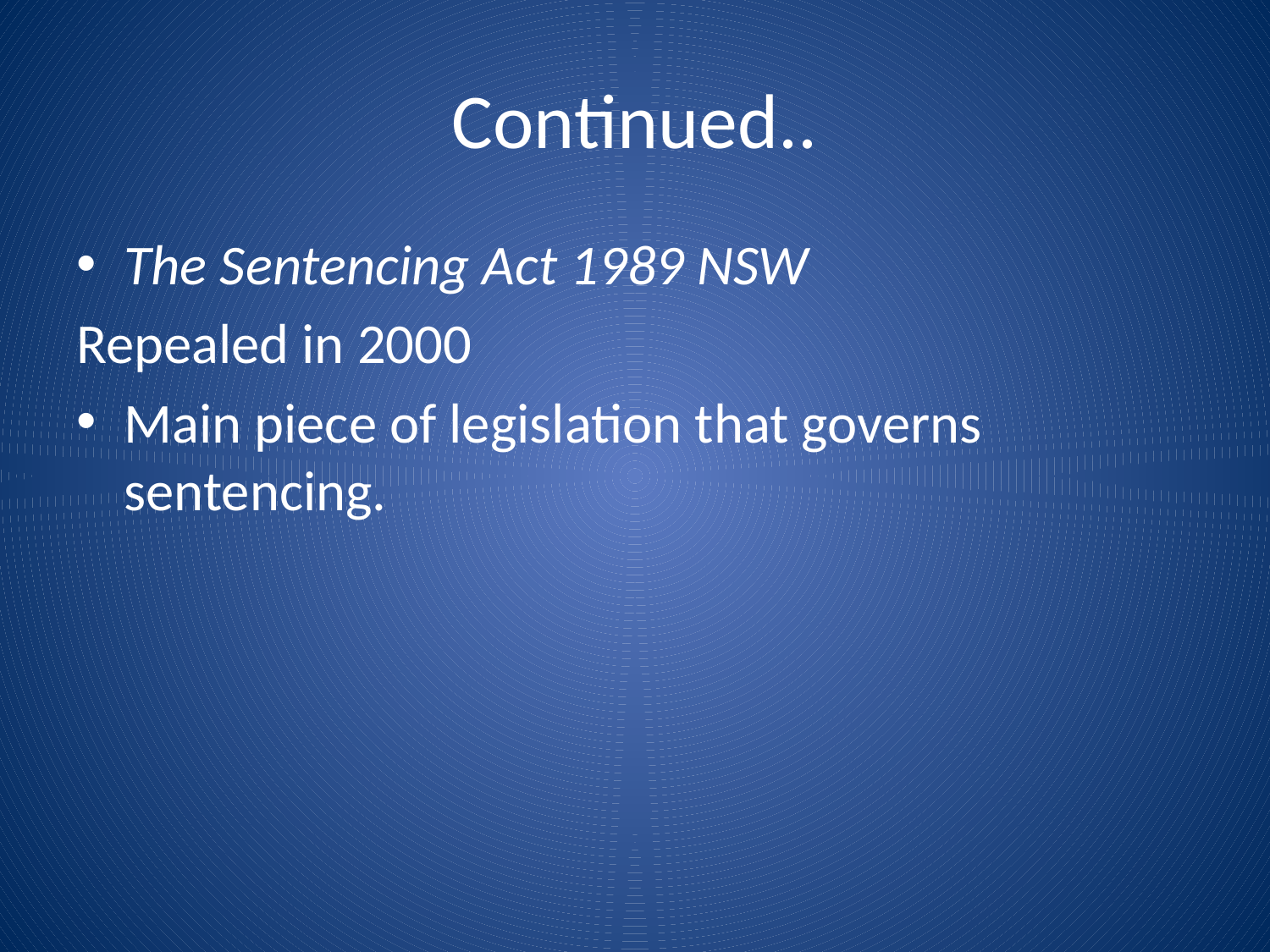

# Continued..
The Sentencing Act 1989 NSW
Repealed in 2000
Main piece of legislation that governs sentencing.